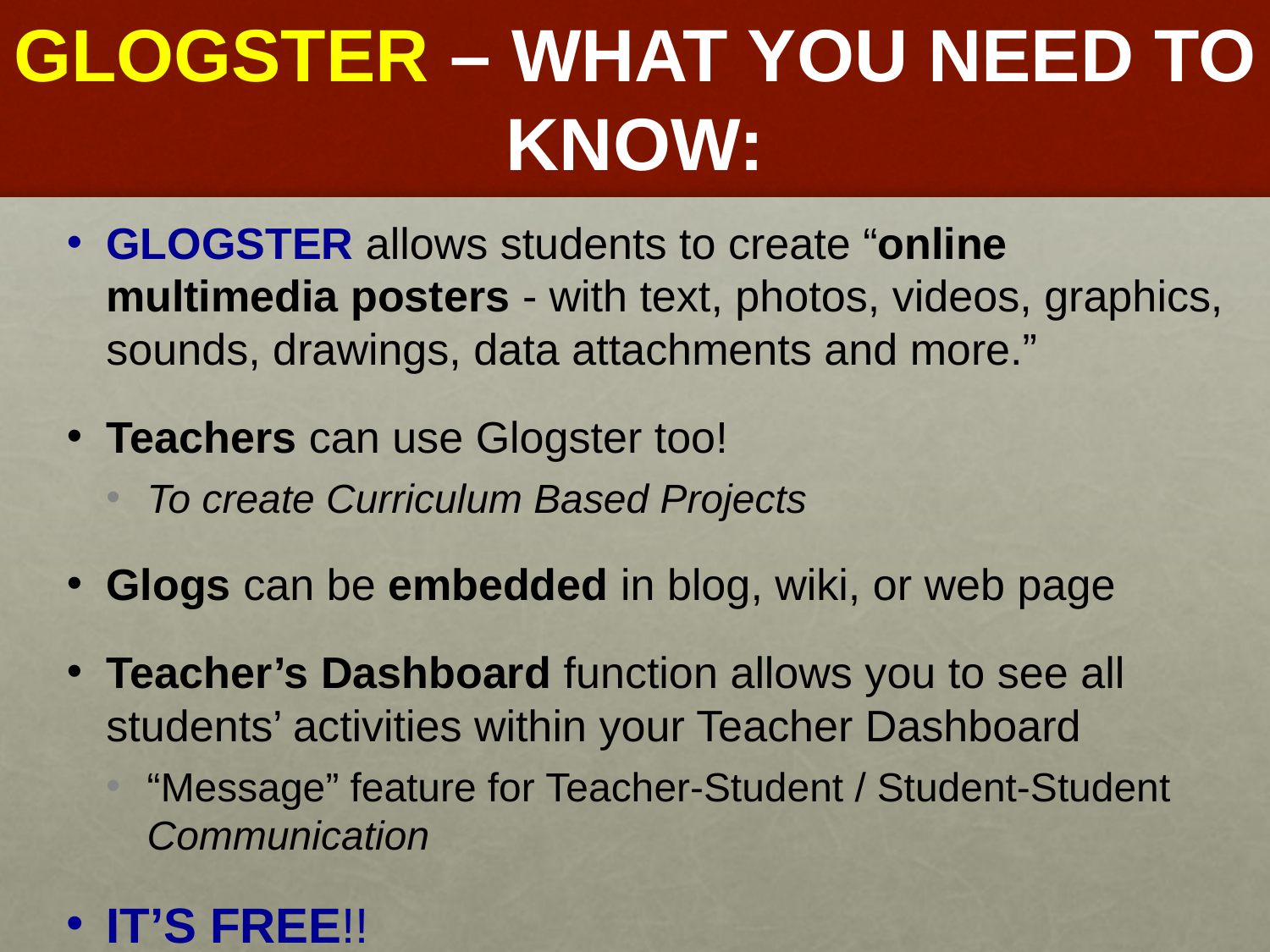

# GLOGSTER – WHAT YOU NEED TO KNOW:
GLOGSTER allows students to create “online multimedia posters - with text, photos, videos, graphics, sounds, drawings, data attachments and more.”
Teachers can use Glogster too!
To create Curriculum Based Projects
Glogs can be embedded in blog, wiki, or web page
Teacher’s Dashboard function allows you to see all students’ activities within your Teacher Dashboard
“Message” feature for Teacher-Student / Student-Student Communication
IT’S FREE!!